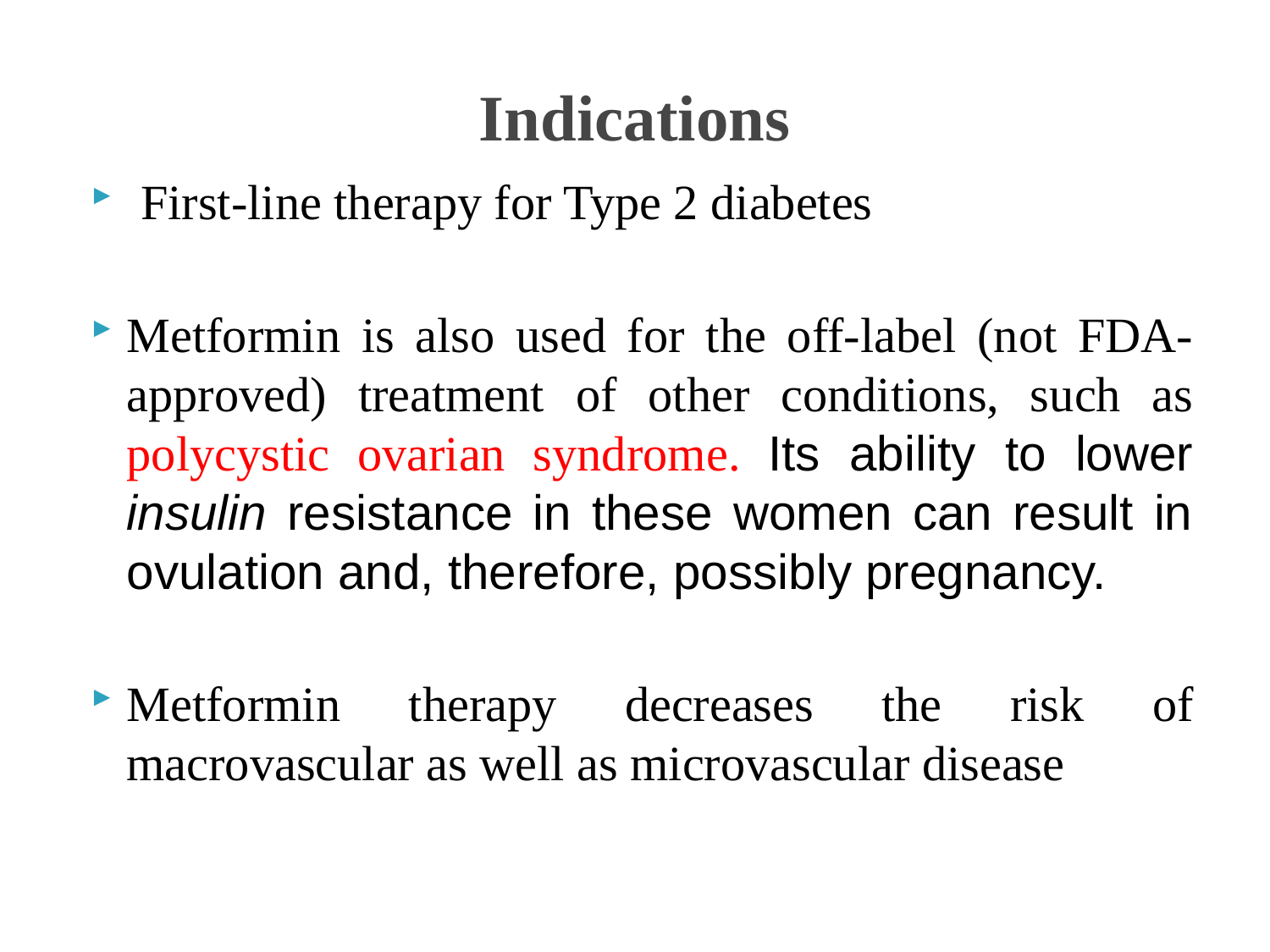

# Indications
 First-line therapy for Type 2 diabetes

Metformin is also used for the off-label (not FDA-approved) treatment of other conditions, such as polycystic ovarian syndrome. Its ability to lower insulin resistance in these women can result in ovulation and, therefore, possibly pregnancy.

Metformin therapy decreases the risk of macrovascular as well as microvascular disease